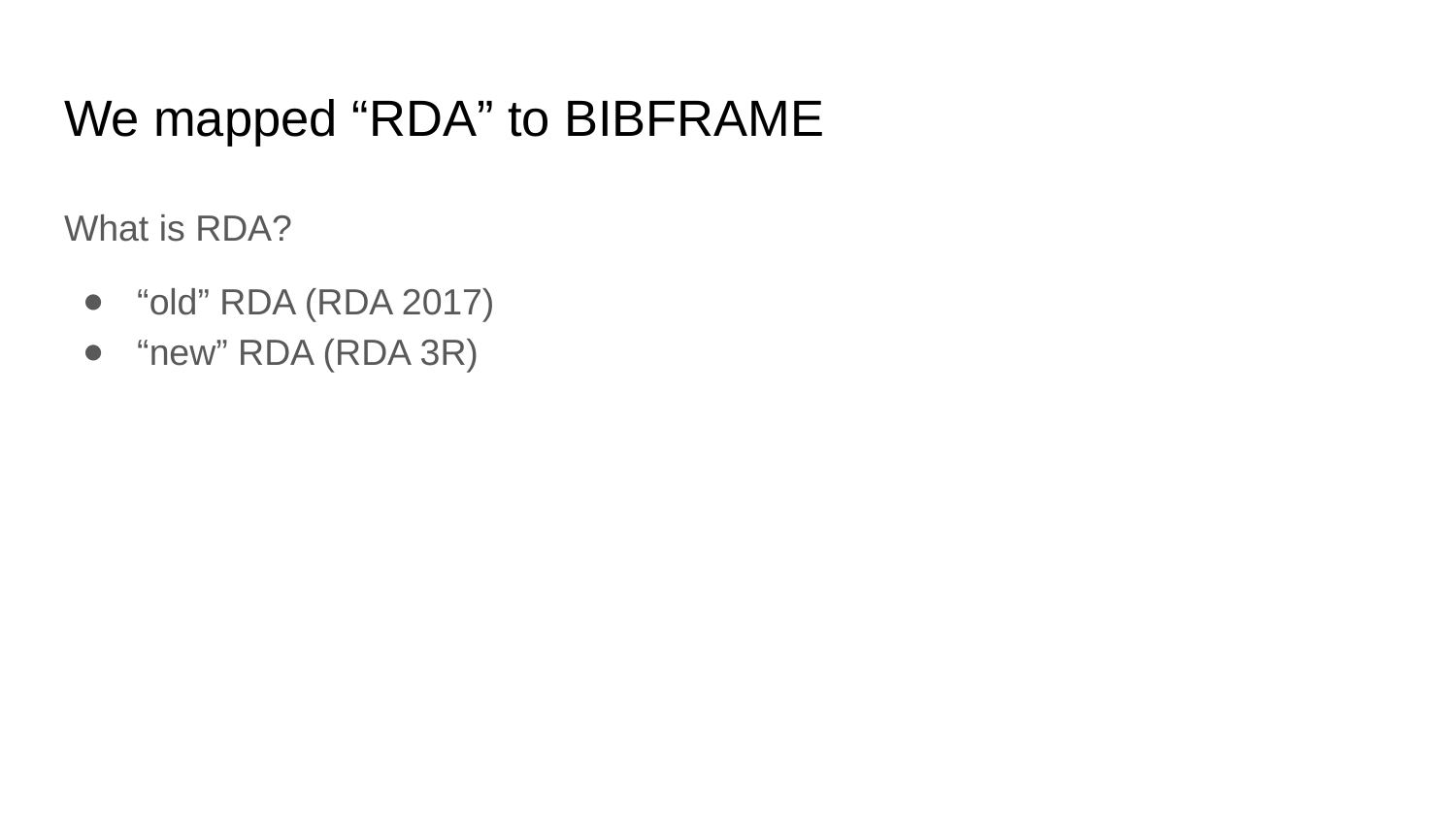

# We mapped “RDA” to BIBFRAME
What is RDA?
“old” RDA (RDA 2017)
“new” RDA (RDA 3R)